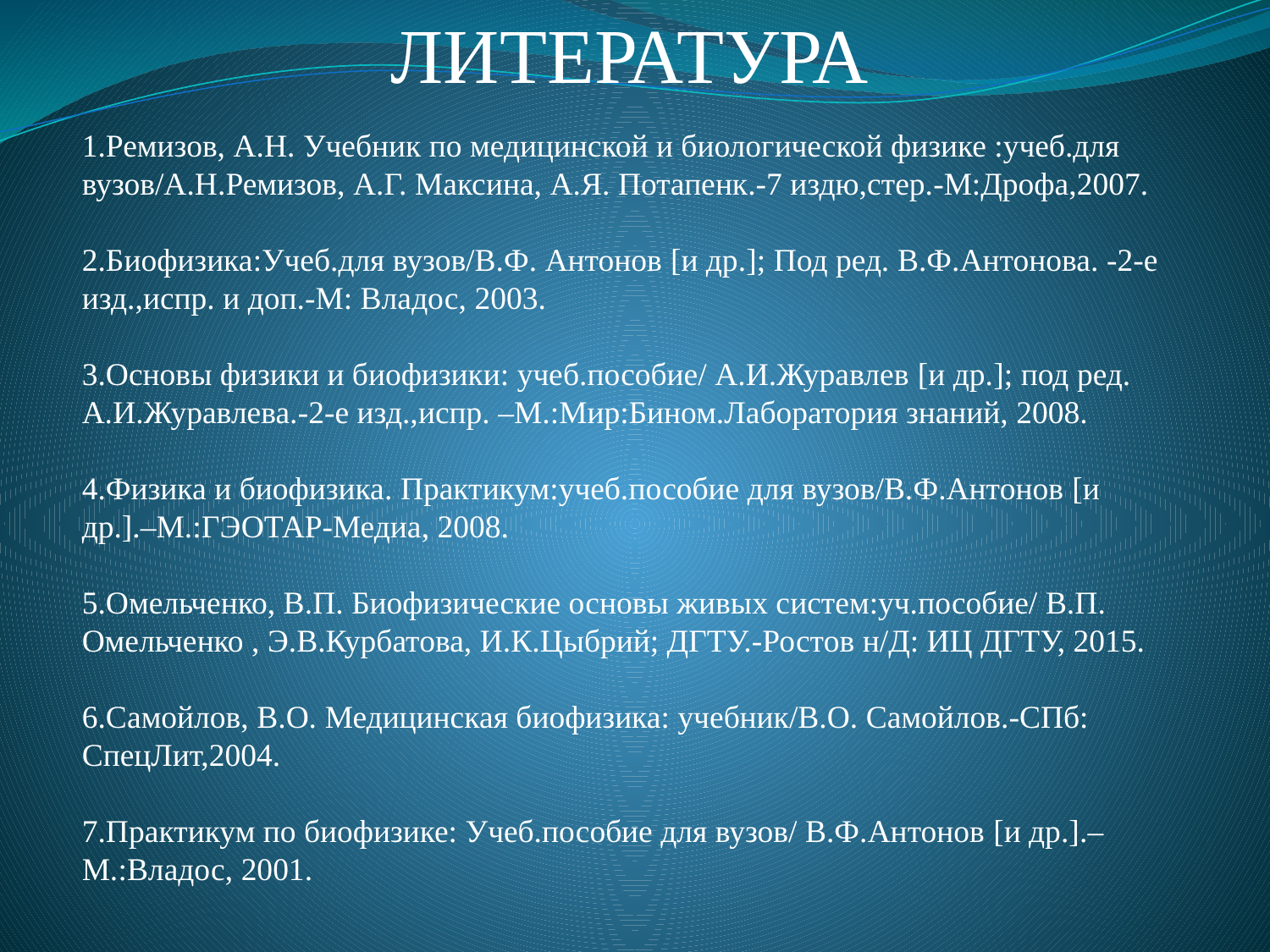

ЛИТЕРАТУРА
1.Ремизов, А.Н. Учебник по медицинской и биологической физике :учеб.для вузов/А.Н.Ремизов, А.Г. Максина, А.Я. Потапенк.-7 издю,стер.-М:Дрофа,2007.

2.Биофизика:Учеб.для вузов/В.Ф. Антонов [и др.]; Под ред. В.Ф.Антонова. -2-е изд.,испр. и доп.-М: Владос, 2003.

3.Основы физики и биофизики: учеб.пособие/ А.И.Журавлев [и др.]; под ред. А.И.Журавлева.-2-е изд.,испр. –М.:Мир:Бином.Лаборатория знаний, 2008.

4.Физика и биофизика. Практикум:учеб.пособие для вузов/В.Ф.Антонов [и др.].–М.:ГЭОТАР-Медиа, 2008.

5.Омельченко, В.П. Биофизические основы живых систем:уч.пособие/ В.П. Омельченко , Э.В.Курбатова, И.К.Цыбрий; ДГТУ.-Ростов н/Д: ИЦ ДГТУ, 2015.

6.Самойлов, В.О. Медицинская биофизика: учебник/В.О. Самойлов.-СПб: СпецЛит,2004.

7.Практикум по биофизике: Учеб.пособие для вузов/ В.Ф.Антонов [и др.].–М.:Владос, 2001.